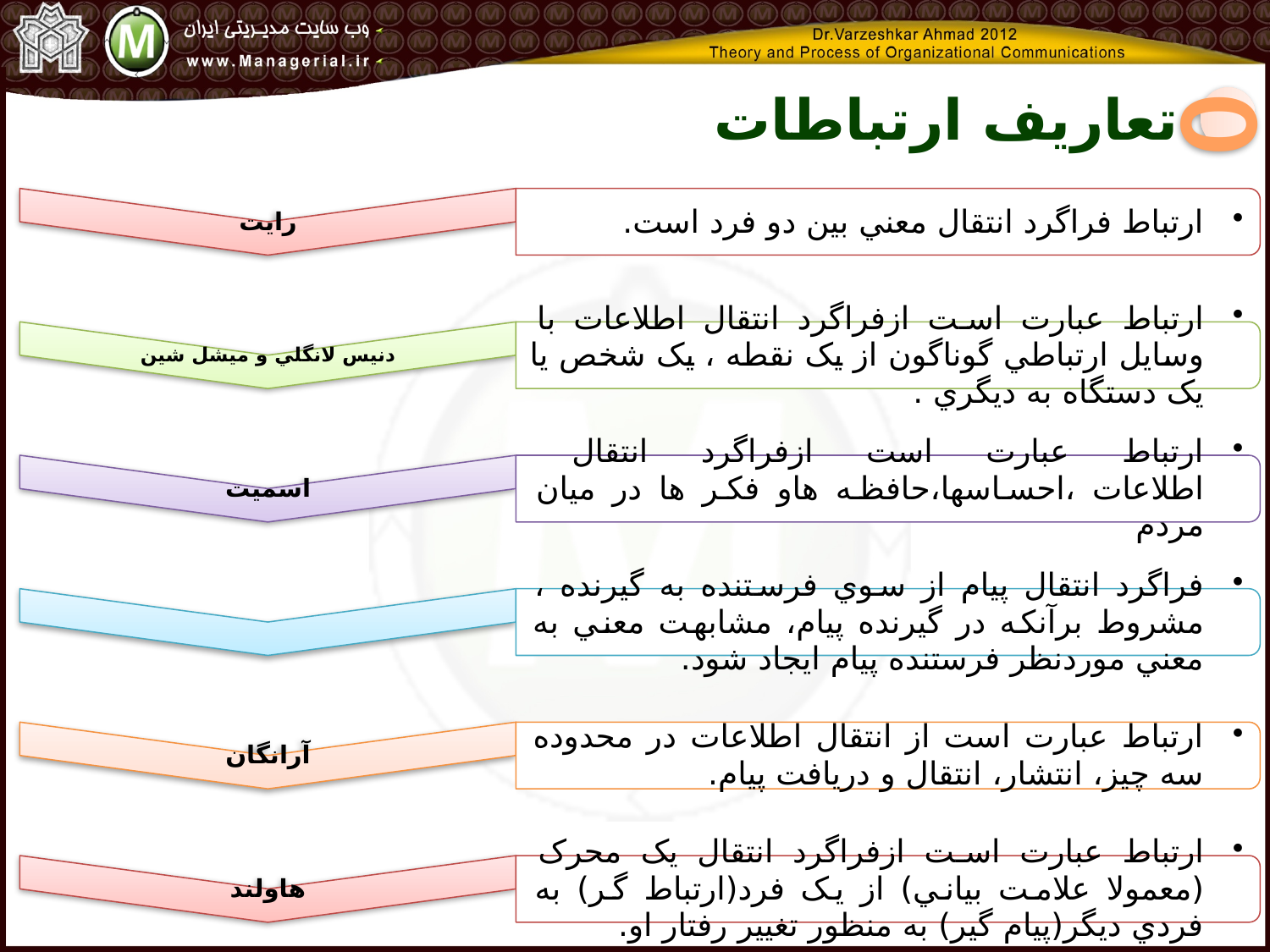

تعاریف ارتباطات
0
رايت
ارتباط فراگرد انتقال معني بين دو فرد است.
اسميت
هاولند
آرانگان
فراگرد انتقال پيام از سوي فرستنده به گيرنده ، مشروط برآنکه در گيرنده پيام، مشابهت معني به معني موردنظر فرستنده پيام ايجاد شود.